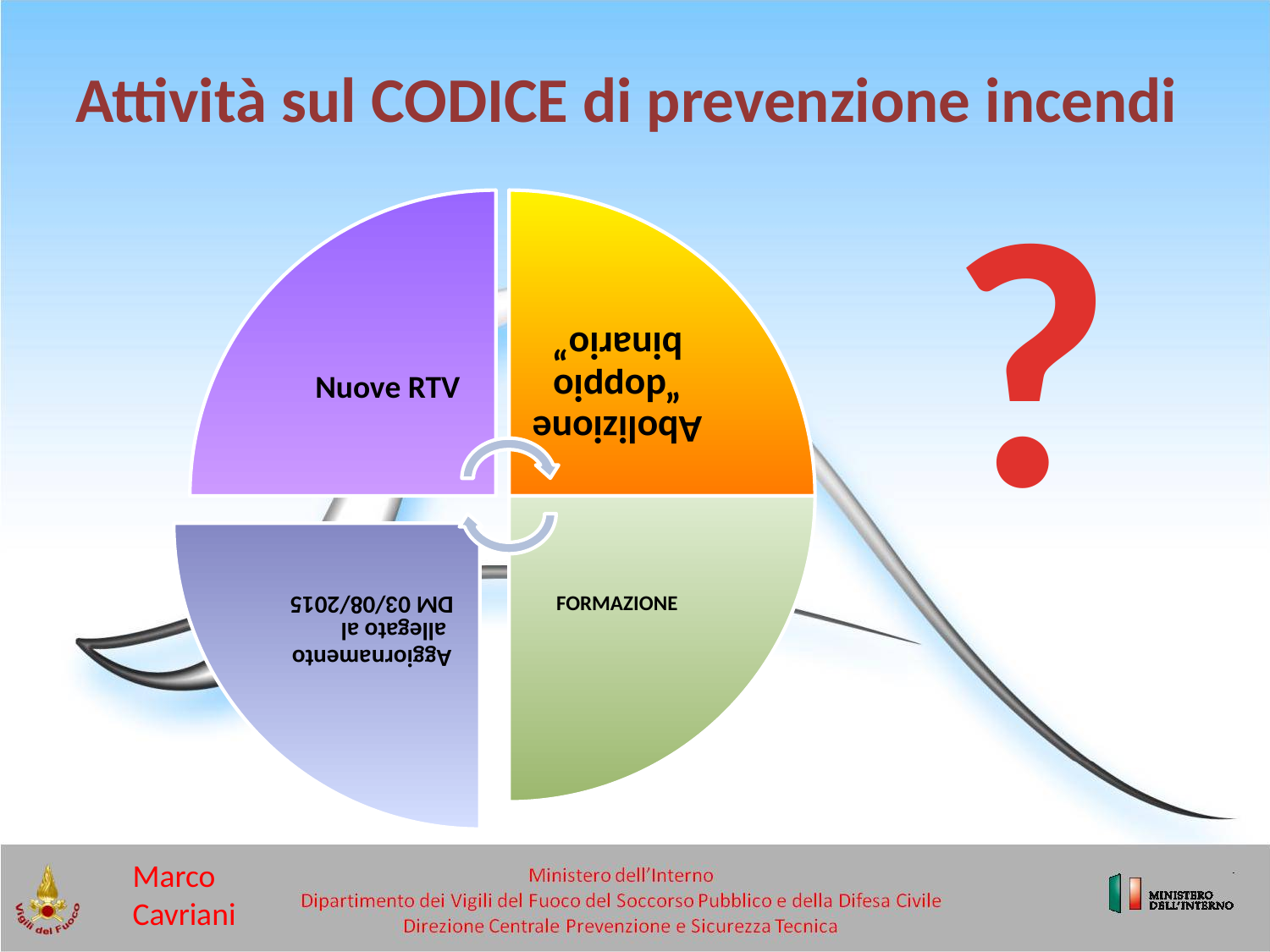

Attività sul CODICE di prevenzione incendi
?
Nuove RTV
Abolizione “doppio binario”
FORMAZIONE
Aggiornamento allegato al         DM 03/08/2015
Marco Cavriani